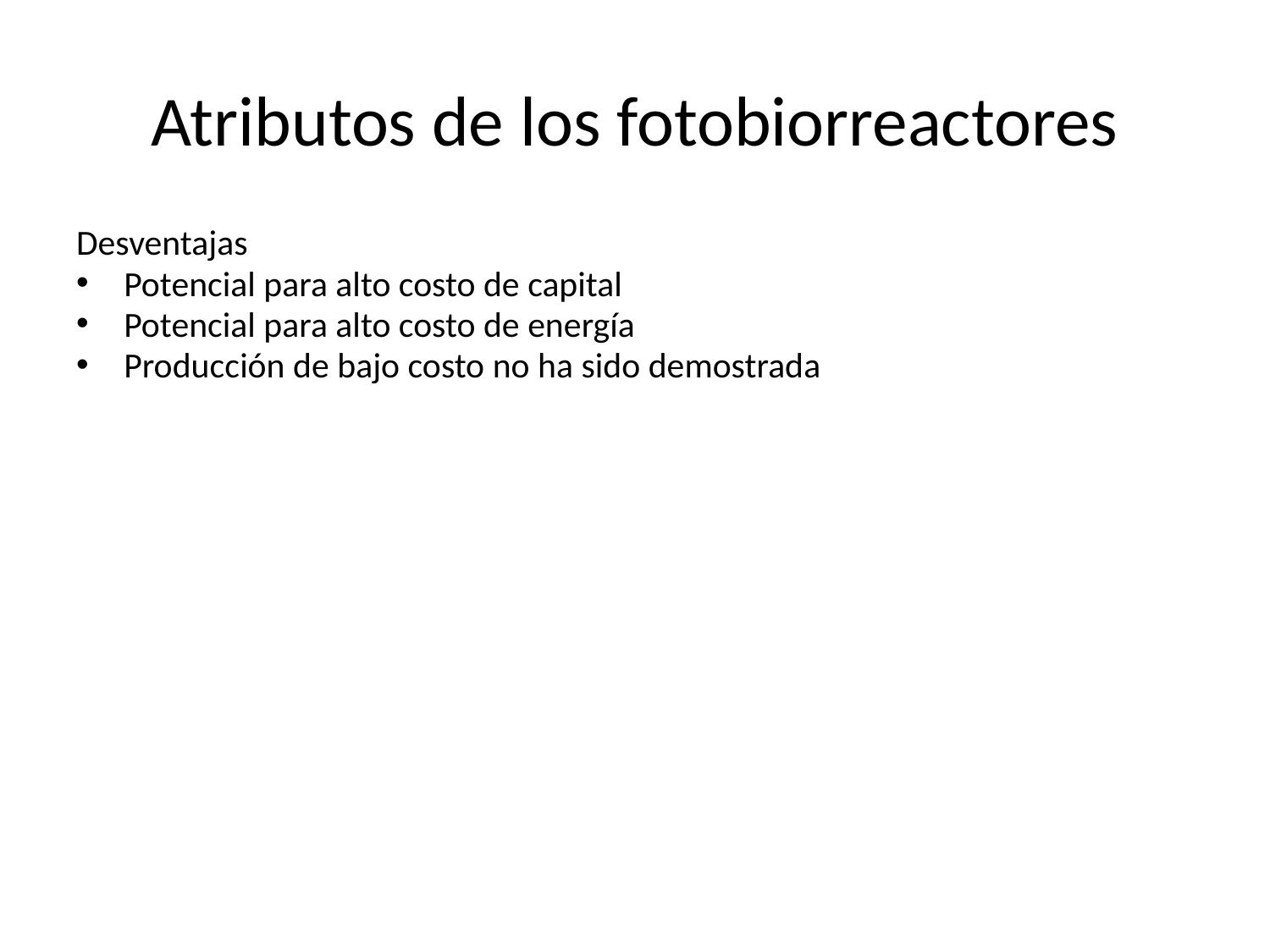

Atributos de los fotobiorreactores
Desventajas
Potencial para alto costo de capital
Potencial para alto costo de energía
Producción de bajo costo no ha sido demostrada